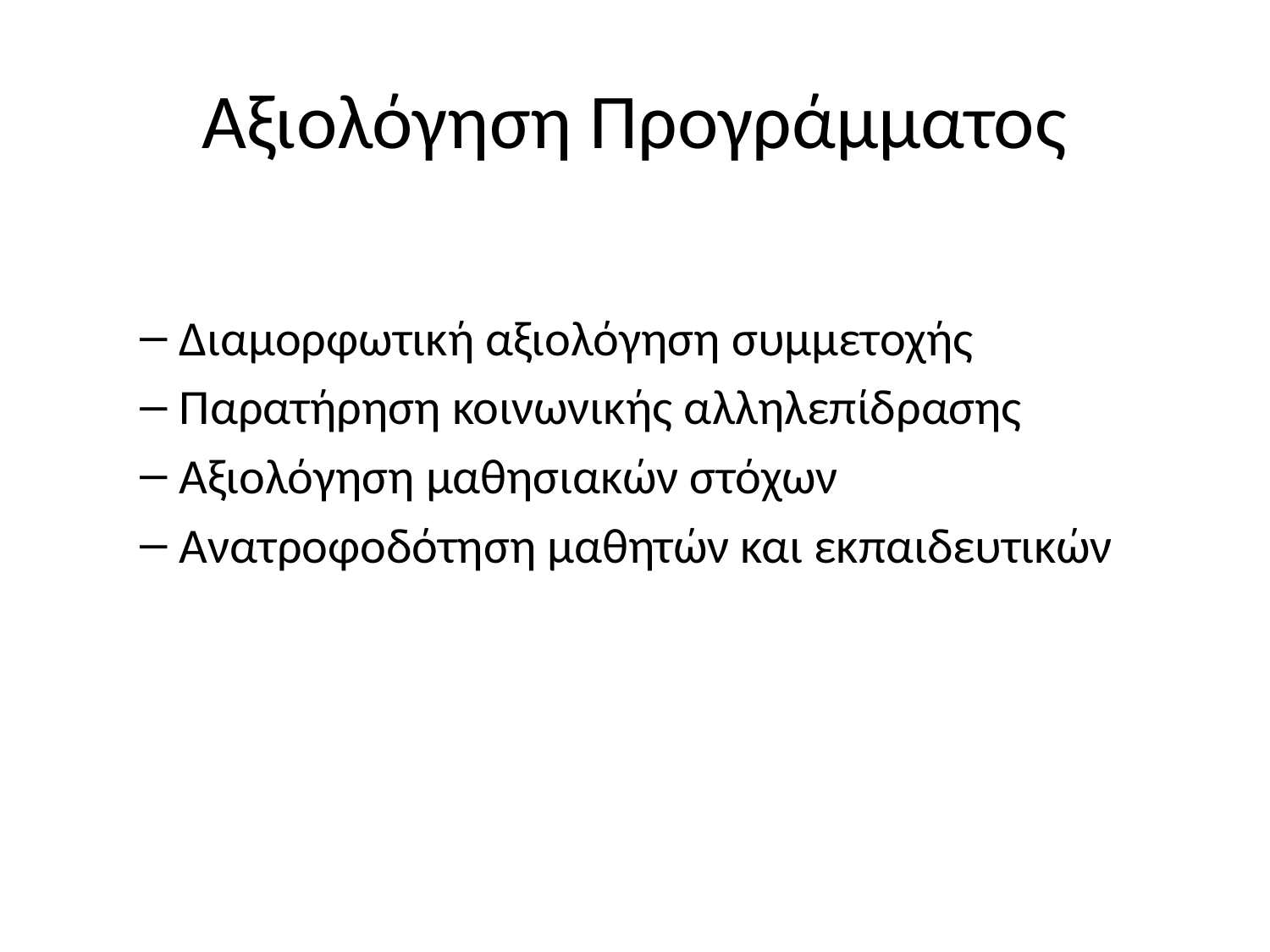

# Αξιολόγηση Προγράμματος

Διαμορφωτική αξιολόγηση συμμετοχής
Παρατήρηση κοινωνικής αλληλεπίδρασης
Αξιολόγηση μαθησιακών στόχων
Ανατροφοδότηση μαθητών και εκπαιδευτικών